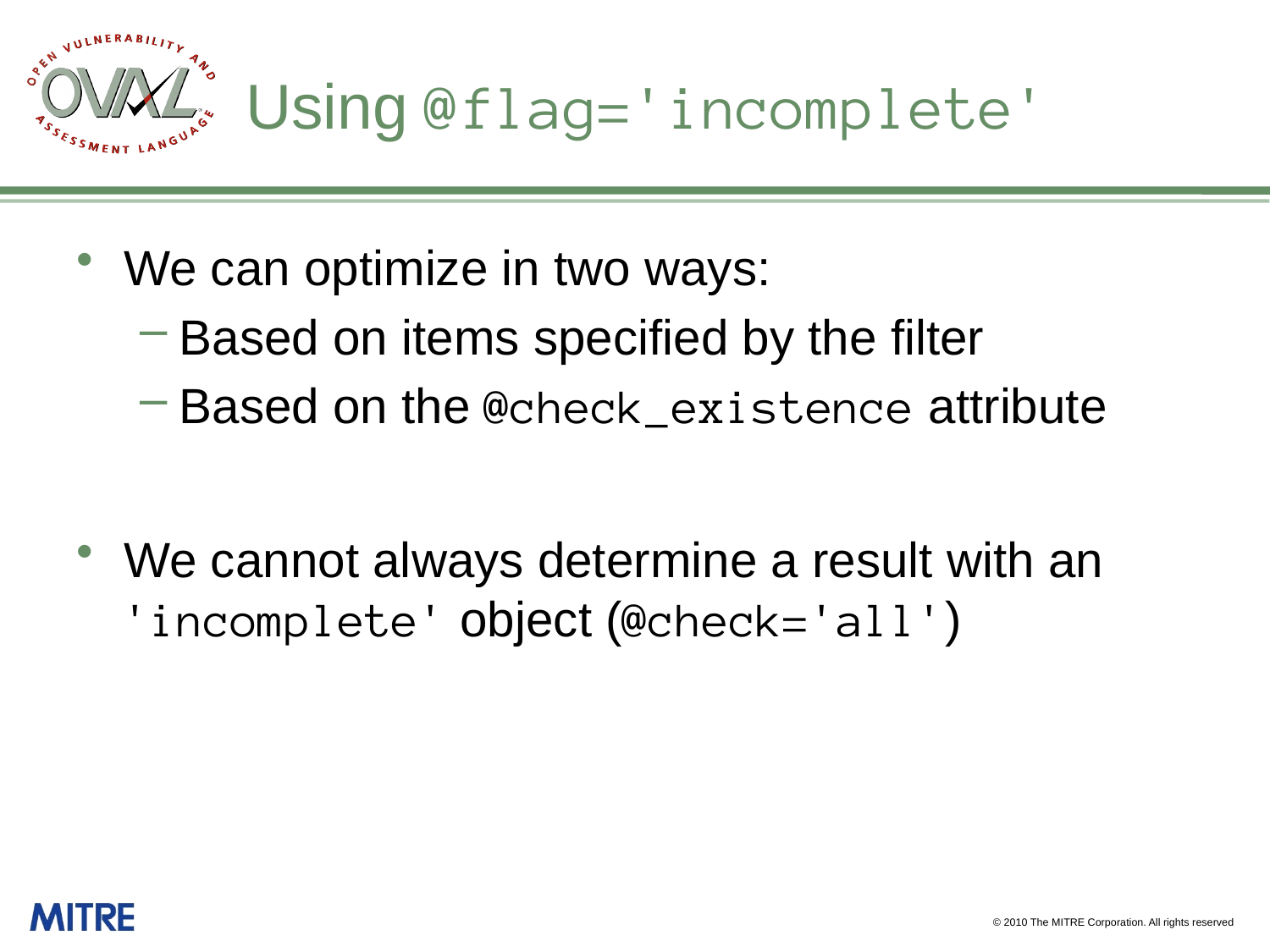

# Using @flag='incomplete'
We can optimize in two ways:
Based on items specified by the filter
Based on the @check_existence attribute

We cannot always determine a result with an 'incomplete' object (@check='all')